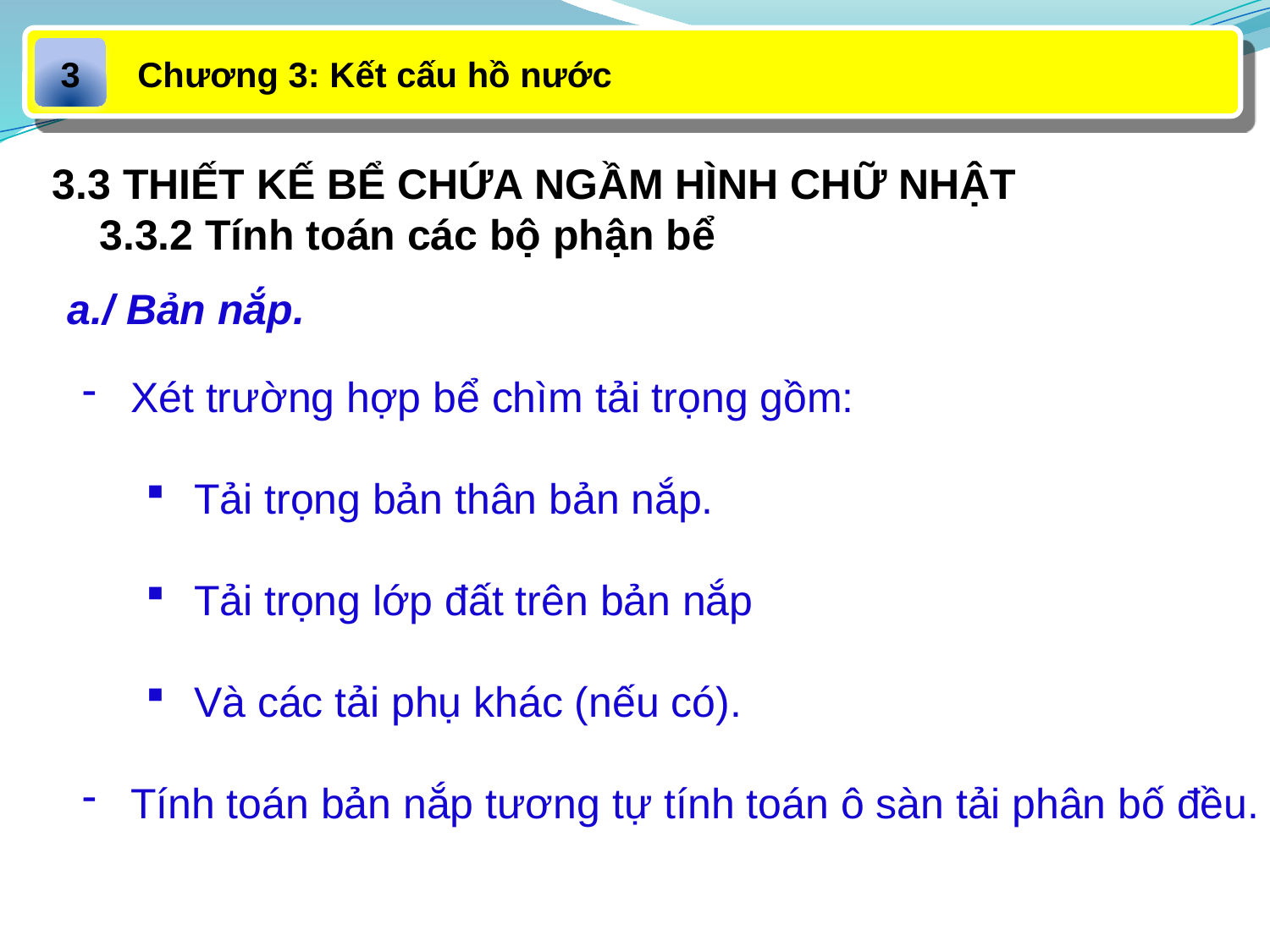

Chương 3: Kết cấu hồ nước
3

3.3 THIẾT KẾ BỂ CHỨA NGẦM HÌNH CHỮ NHẬT
    3.3.2 Tính toán các bộ phận bể
a./ Bản nắp.
Xét trường hợp bể chìm tải trọng gồm:

Tải trọng bản thân bản nắp.

Tải trọng lớp đất trên bản nắp

Và các tải phụ khác (nếu có).

Tính toán bản nắp tương tự tính toán ô sàn tải phân bố đều.